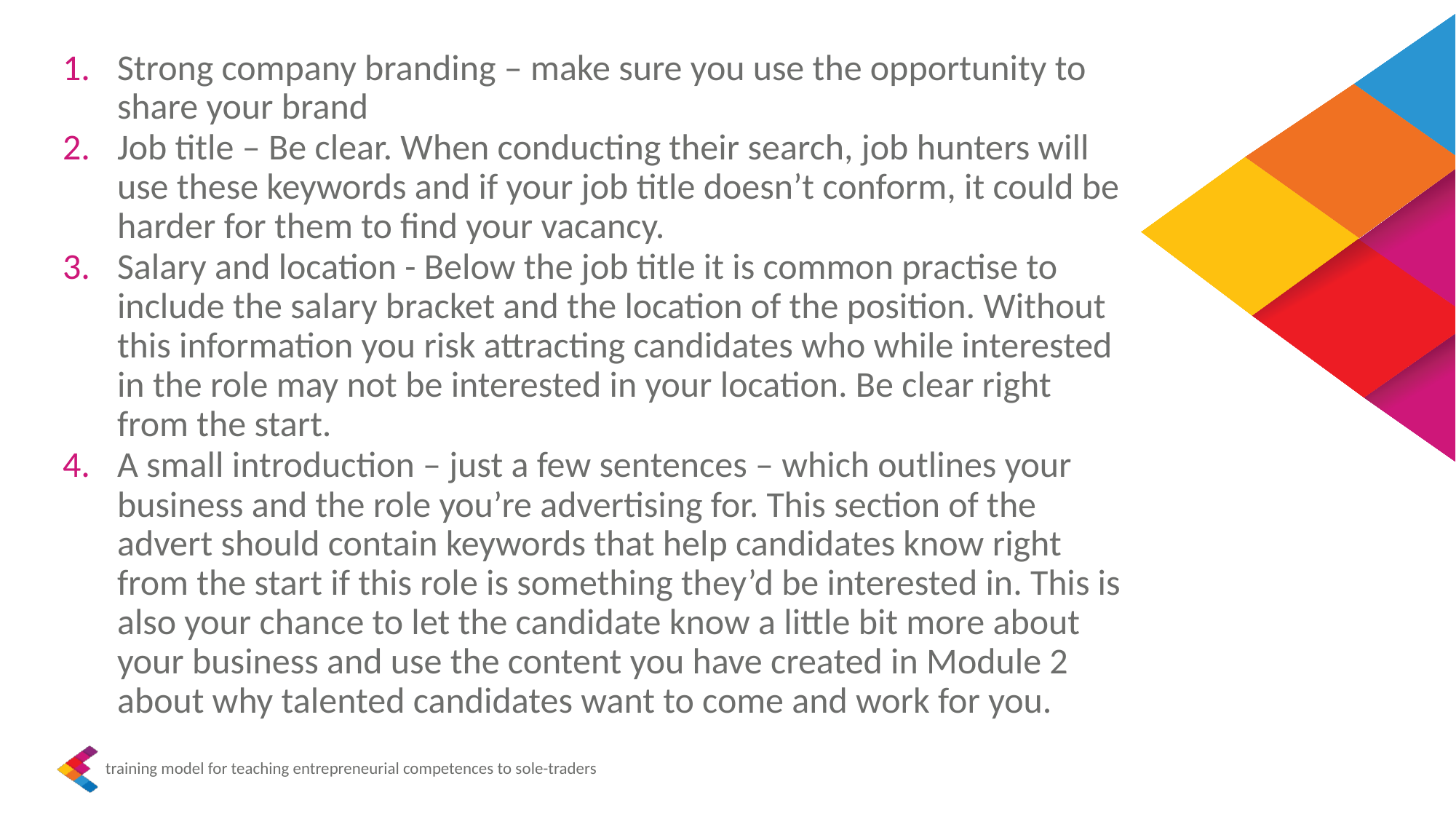

Strong company branding – make sure you use the opportunity to share your brand
Job title – Be clear. When conducting their search, job hunters will use these keywords and if your job title doesn’t conform, it could be harder for them to find your vacancy.
Salary and location - Below the job title it is common practise to include the salary bracket and the location of the position. Without this information you risk attracting candidates who while interested in the role may not be interested in your location. Be clear right from the start.
A small introduction – just a few sentences – which outlines your business and the role you’re advertising for. This section of the advert should contain keywords that help candidates know right from the start if this role is something they’d be interested in. This is also your chance to let the candidate know a little bit more about your business and use the content you have created in Module 2 about why talented candidates want to come and work for you.